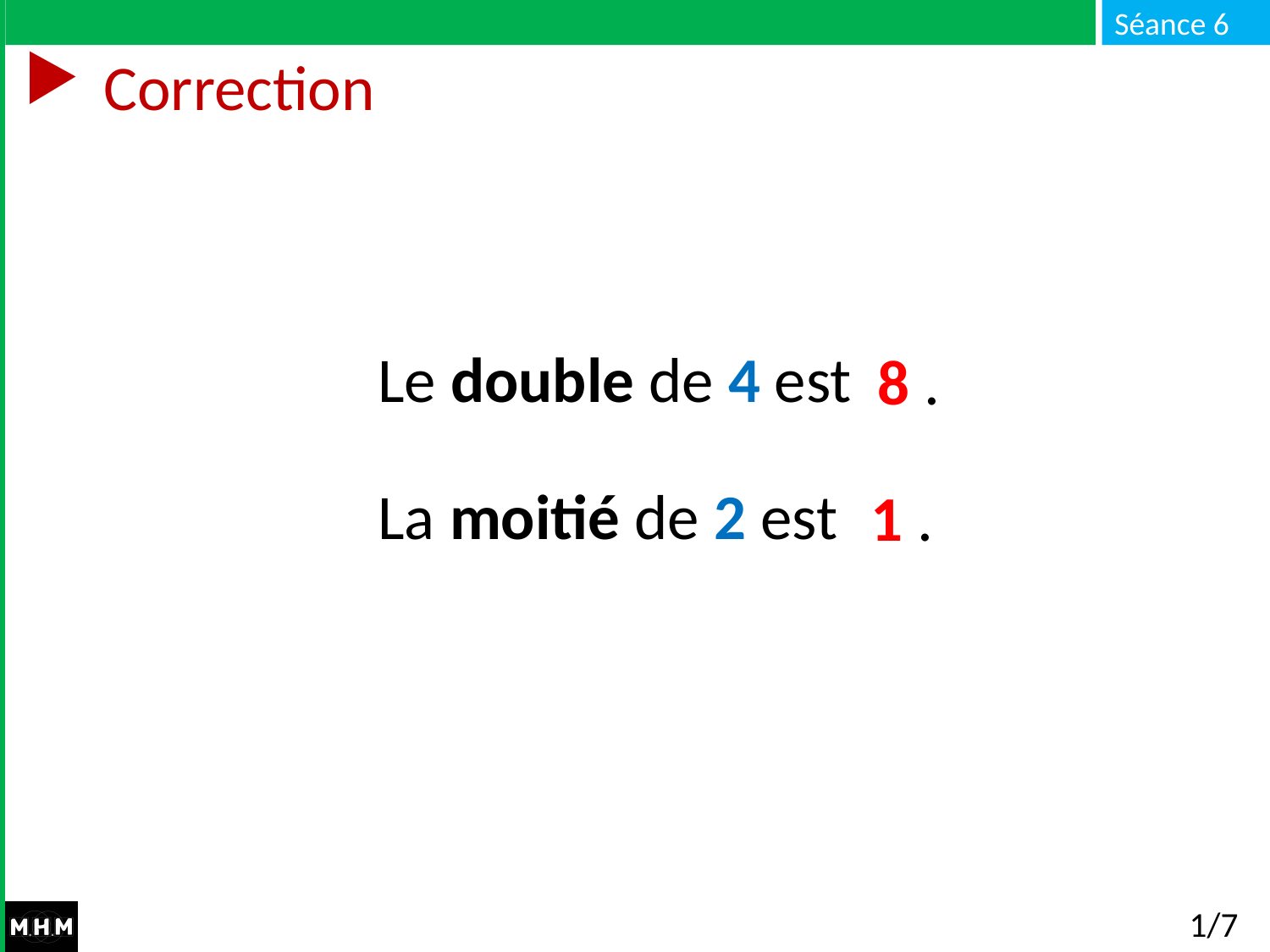

# Correction
Le double de 4 est …

La moitié de 2 est …
8 .
1 .
1/7